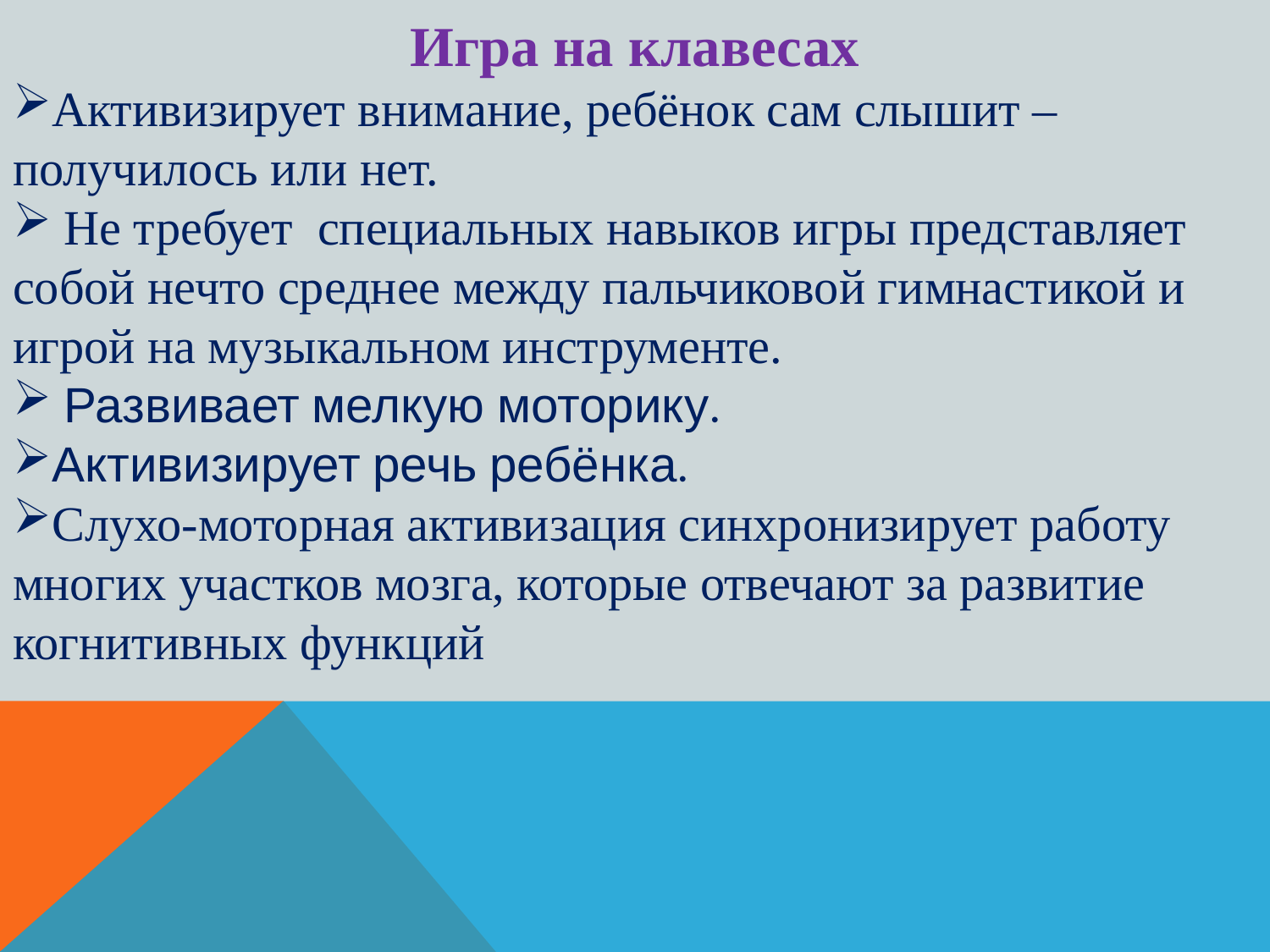

Игра на клавесах
Активизирует внимание, ребёнок сам слышит – получилось или нет.
 Не требует  специальных навыков игры представляет собой нечто среднее между пальчиковой гимнастикой и игрой на музыкальном инструменте.
 Развивает мелкую моторику.
Активизирует речь ребёнка.
Слухо-моторная активизация синхронизирует работу многих участков мозга, которые отвечают за развитие  когнитивных функций